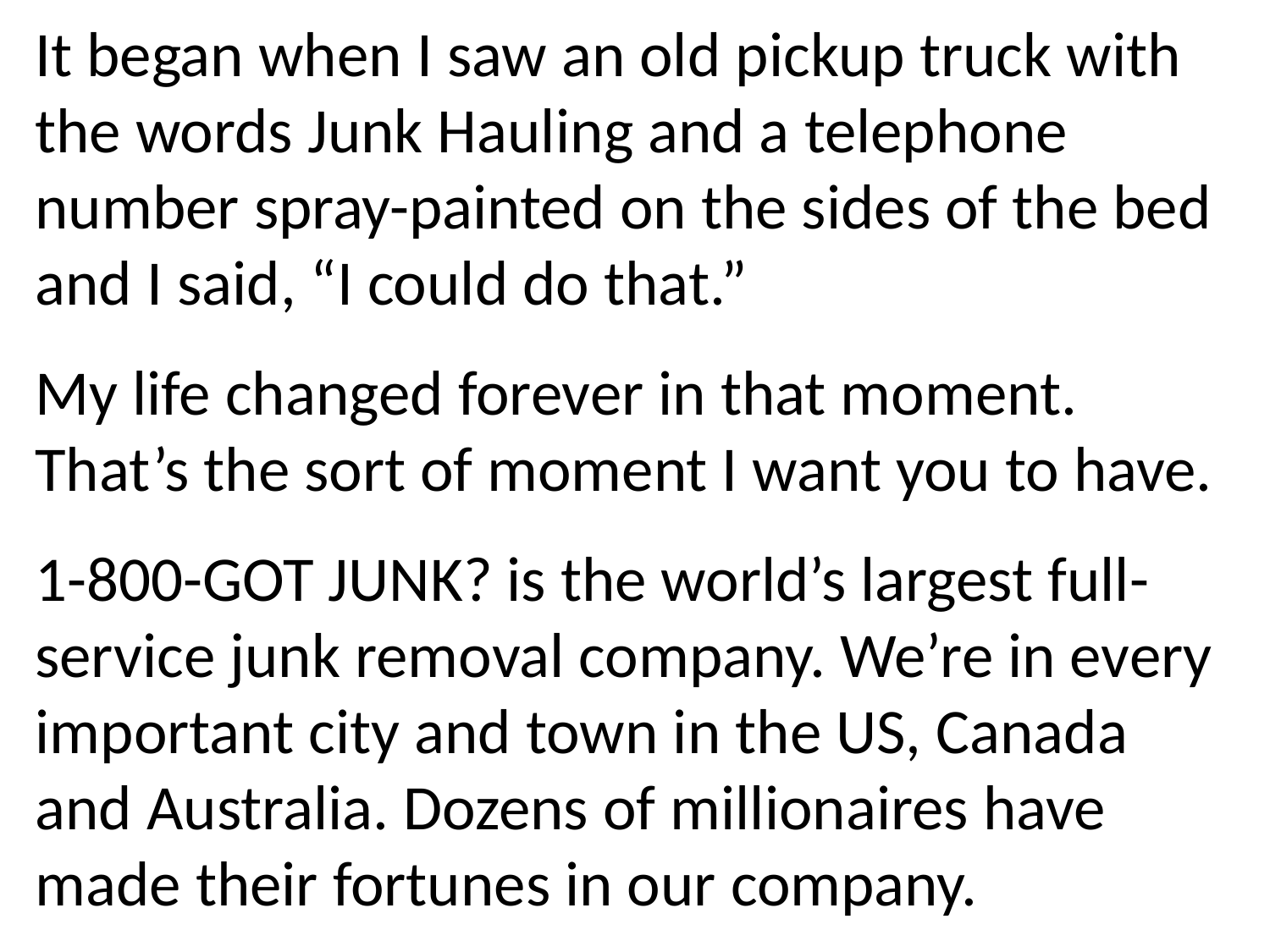

It began when I saw an old pickup truck with the words Junk Hauling and a telephone number spray-painted on the sides of the bed and I said, “I could do that.”

My life changed forever in that moment.
That’s the sort of moment I want you to have.

1-800-GOT JUNK? is the world’s largest full-service junk removal company. We’re in every important city and town in the US, Canada and Australia. Dozens of millionaires have made their fortunes in our company.